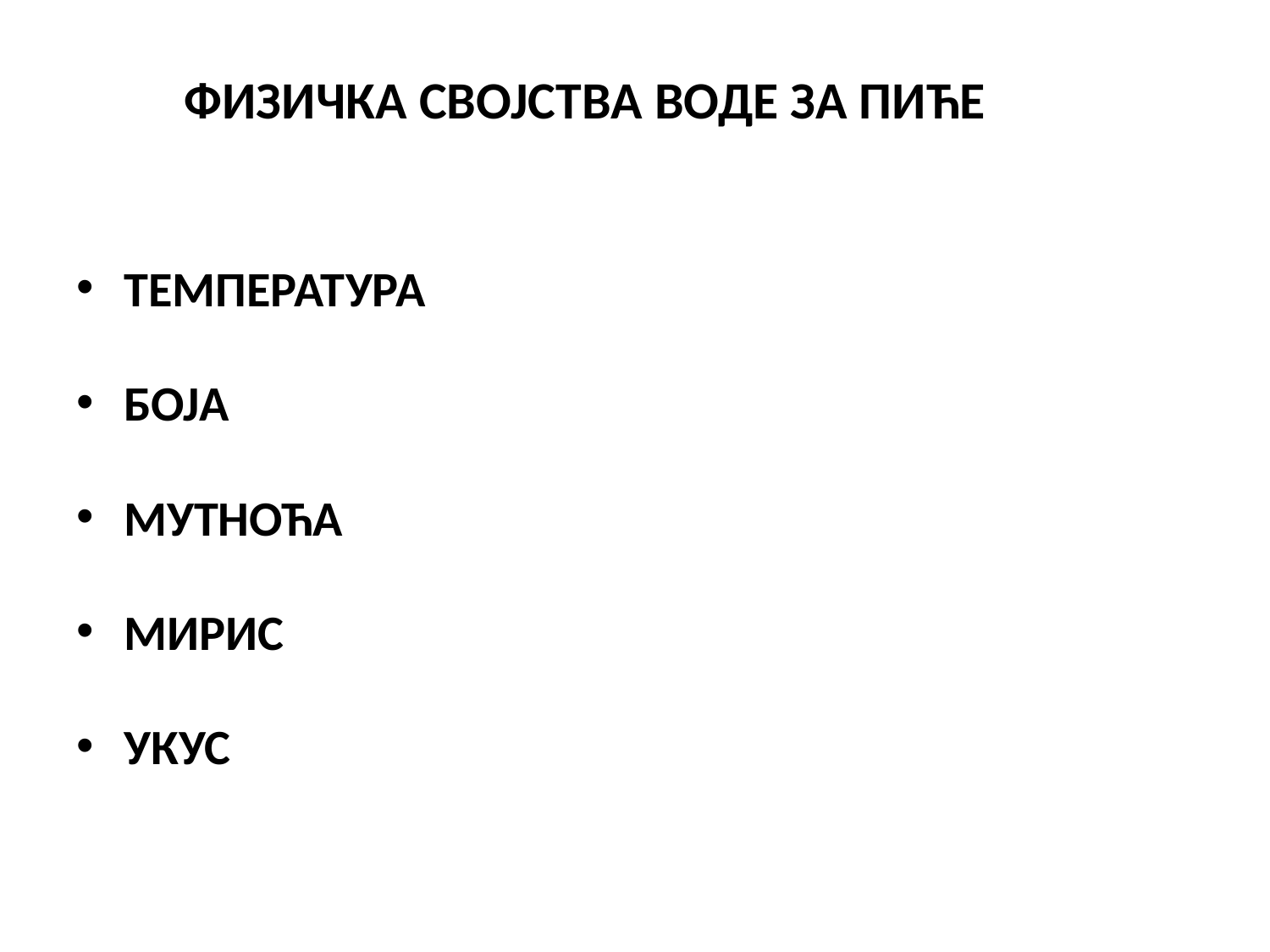

ФИЗИЧКА СВОЈСТВА ВОДЕ ЗА ПИЋЕ
ТЕМПЕРАТУРА

БОЈА

МУТНОЋА

МИРИС

УКУС